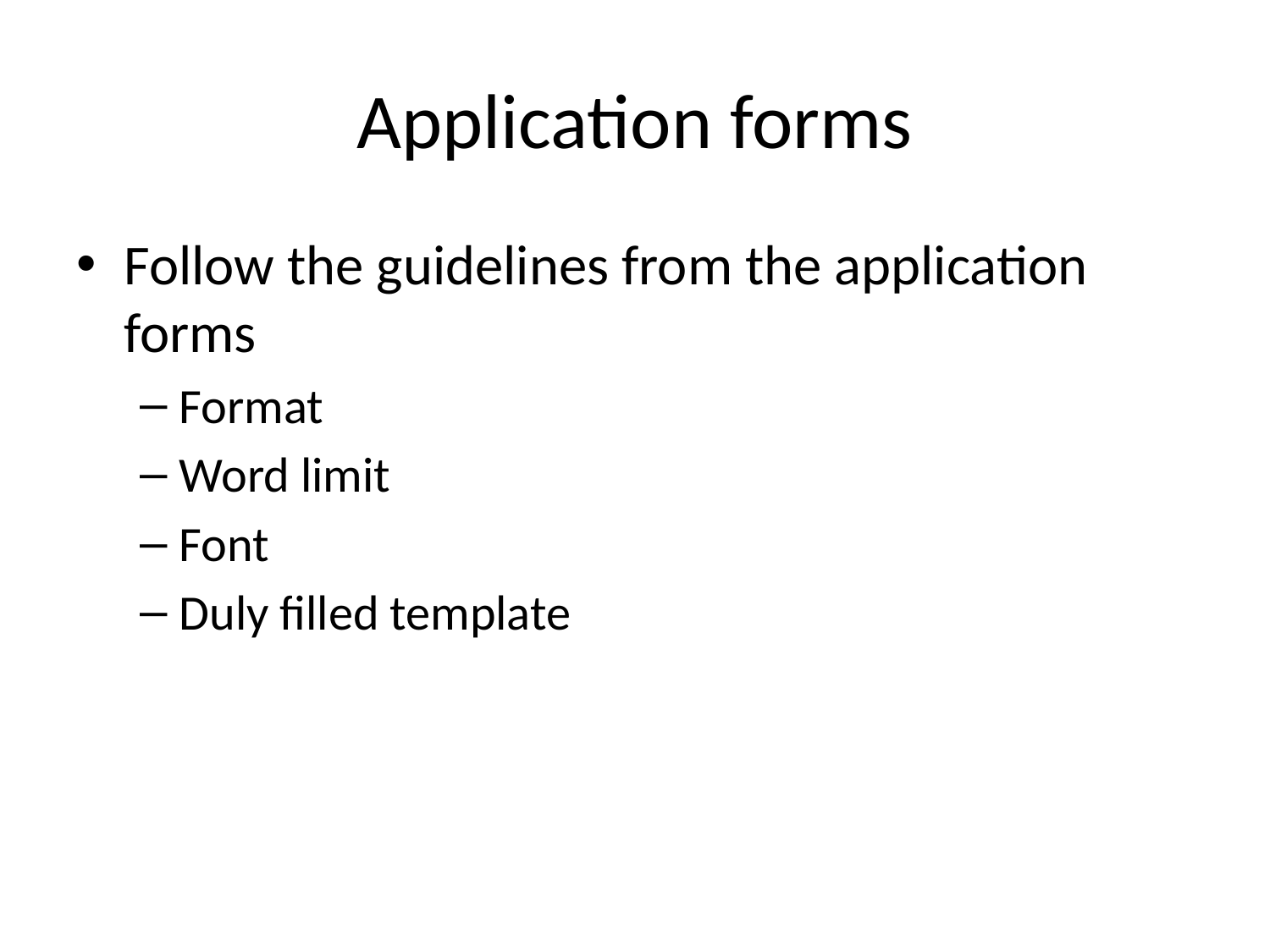

# Application forms
Follow the guidelines from the application forms
Format
Word limit
Font
Duly filled template